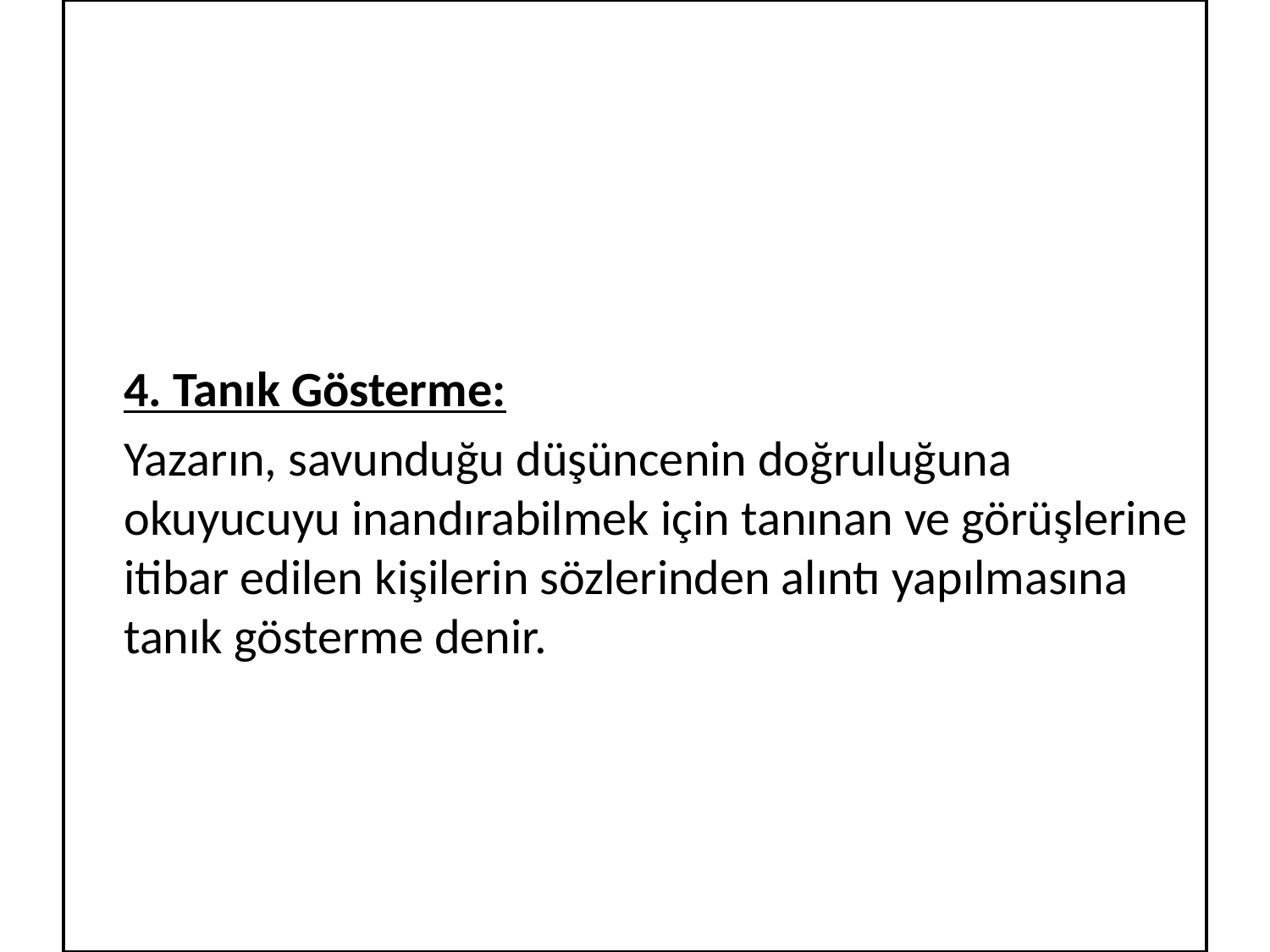

4. Tanık Gösterme:
	Yazarın, savunduğu düşüncenin doğruluğuna okuyucuyu inandırabilmek için tanınan ve görüşlerine itibar edilen kişilerin sözlerinden alıntı yapılmasına tanık gösterme denir.

#